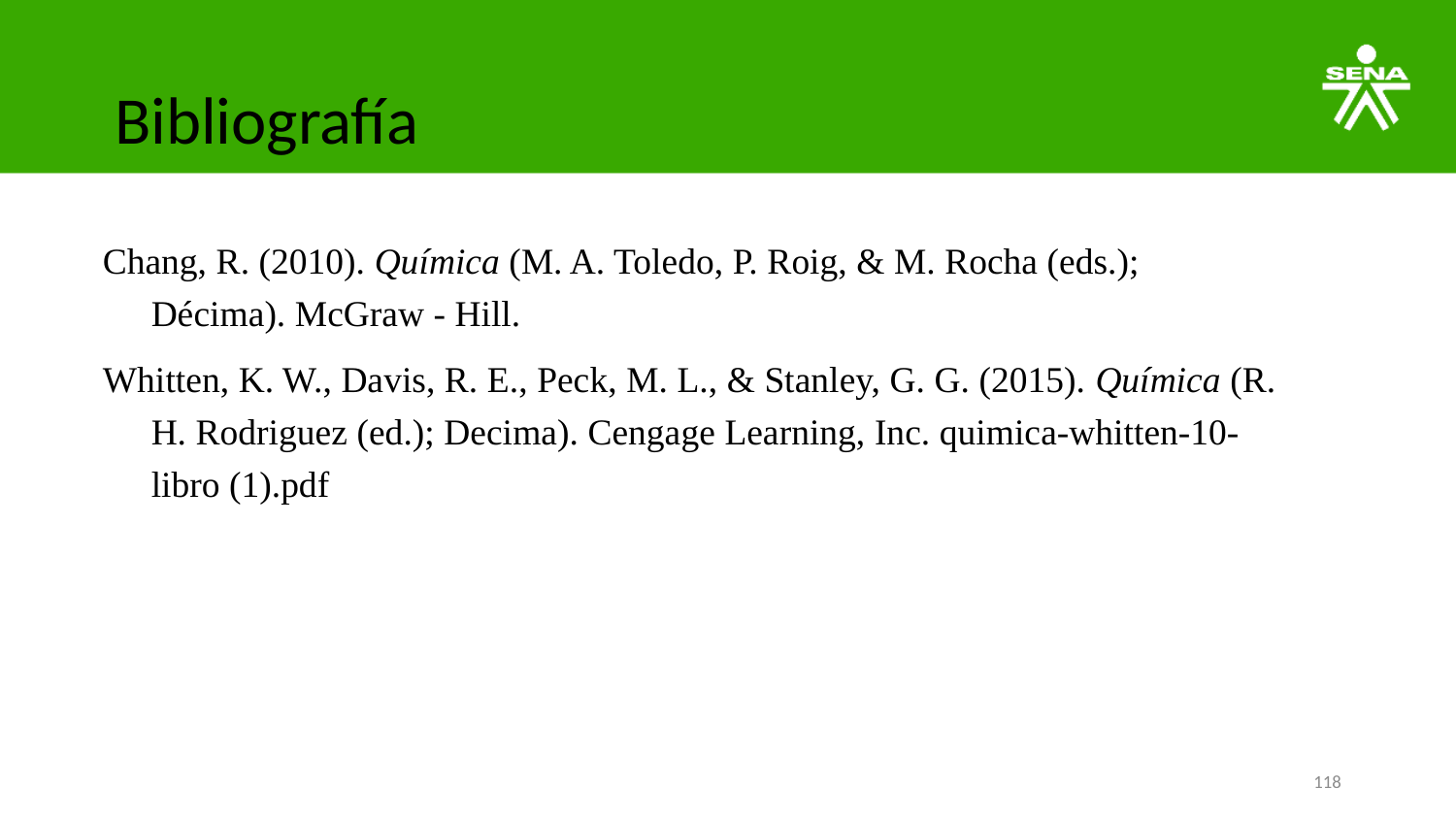

# Bibliografía
Chang, R. (2010). Química (M. A. Toledo, P. Roig, & M. Rocha (eds.); Décima). McGraw - Hill.
Whitten, K. W., Davis, R. E., Peck, M. L., & Stanley, G. G. (2015). Química (R. H. Rodriguez (ed.); Decima). Cengage Learning, Inc. quimica-whitten-10-libro (1).pdf
118